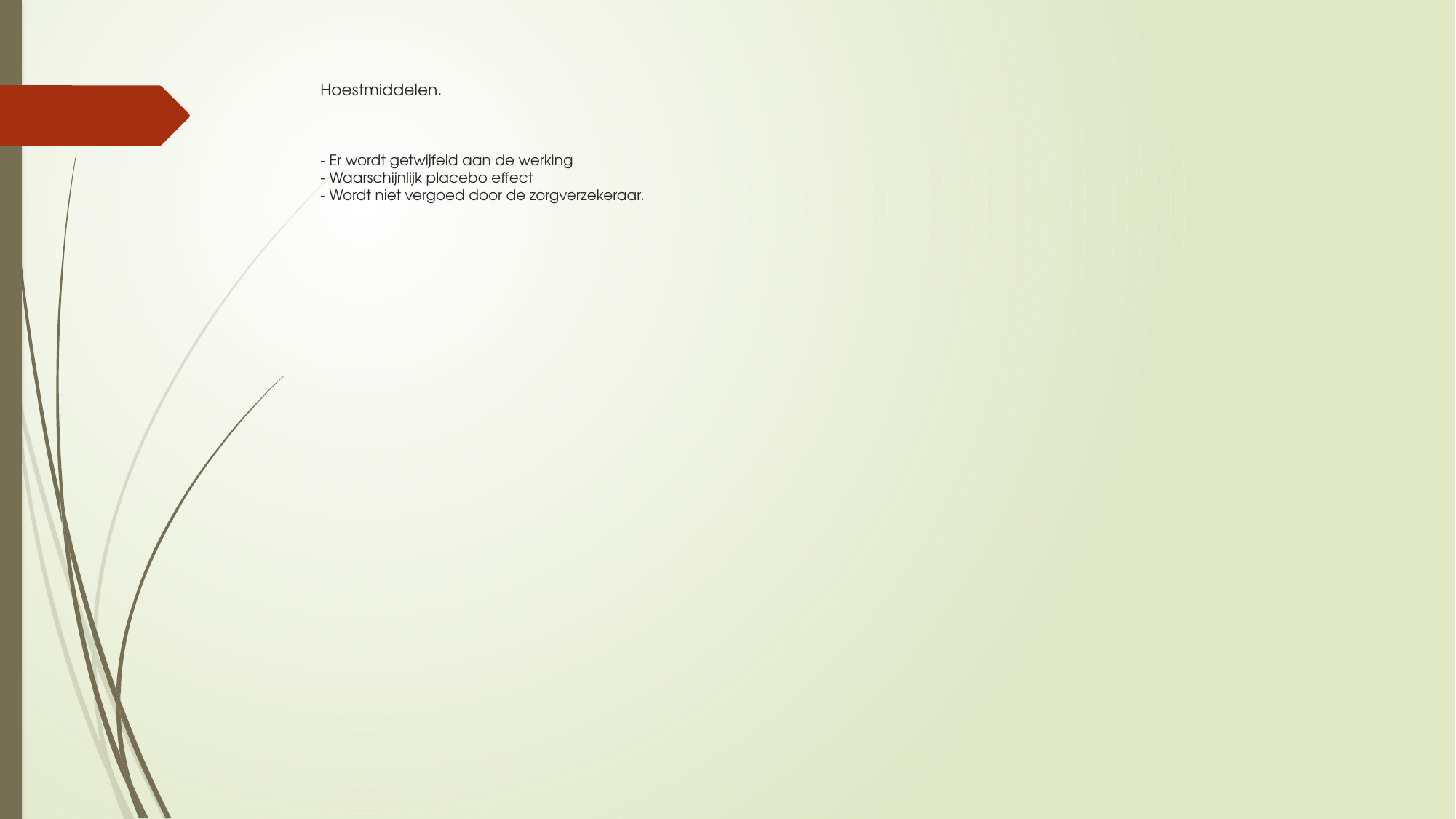

# Hoestmiddelen. - Er wordt getwijfeld aan de werking - Waarschijnlijk placebo effect - Wordt niet vergoed door de zorgverzekeraar.